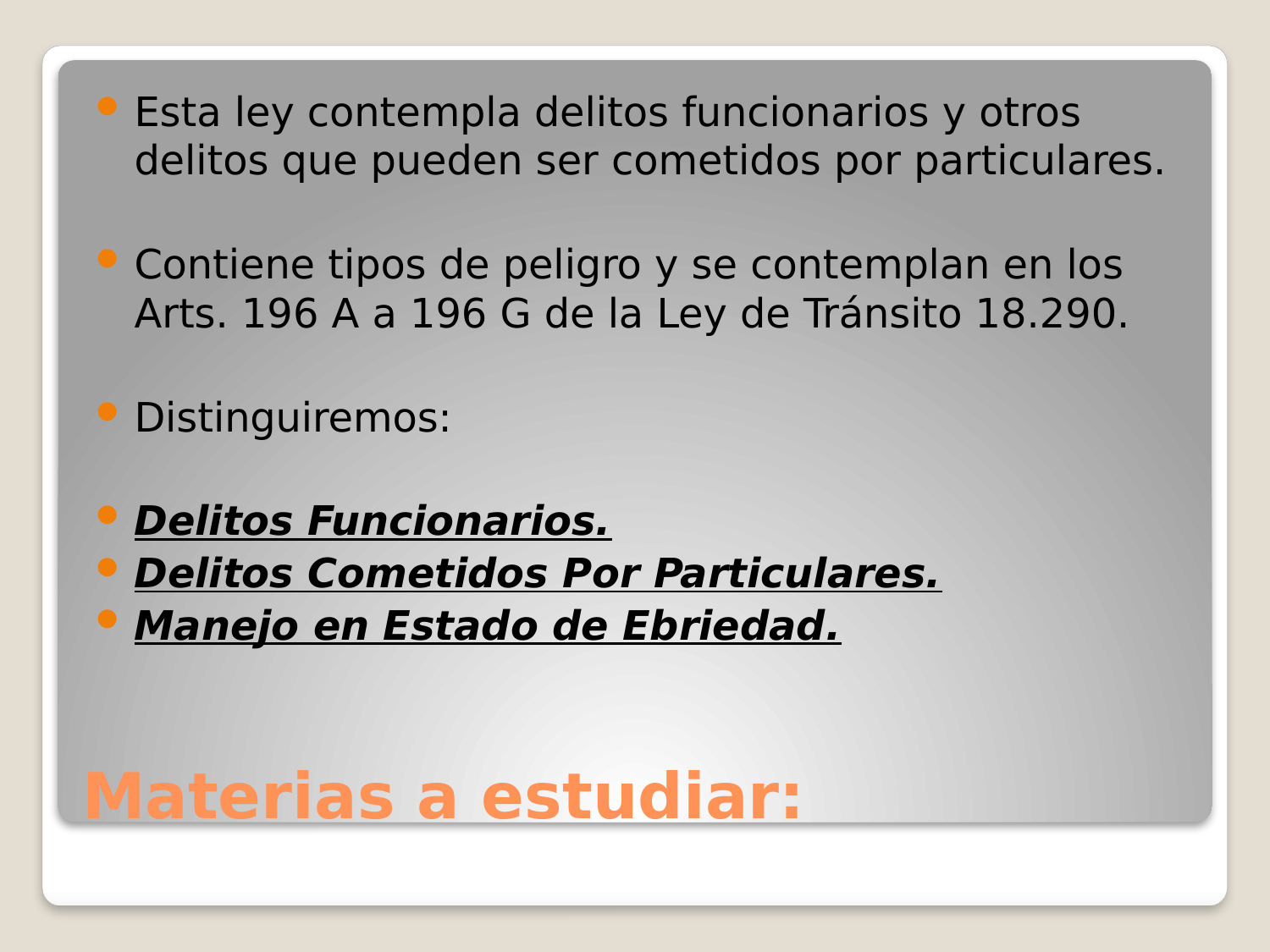

Esta ley contempla delitos funcionarios y otros delitos que pueden ser cometidos por particulares.

Contiene tipos de peligro y se contemplan en los Arts. 196 A a 196 G de la Ley de Tránsito 18.290.

Distinguiremos:

Delitos Funcionarios.
Delitos Cometidos Por Particulares.
Manejo en Estado de Ebriedad.

# Materias a estudiar: